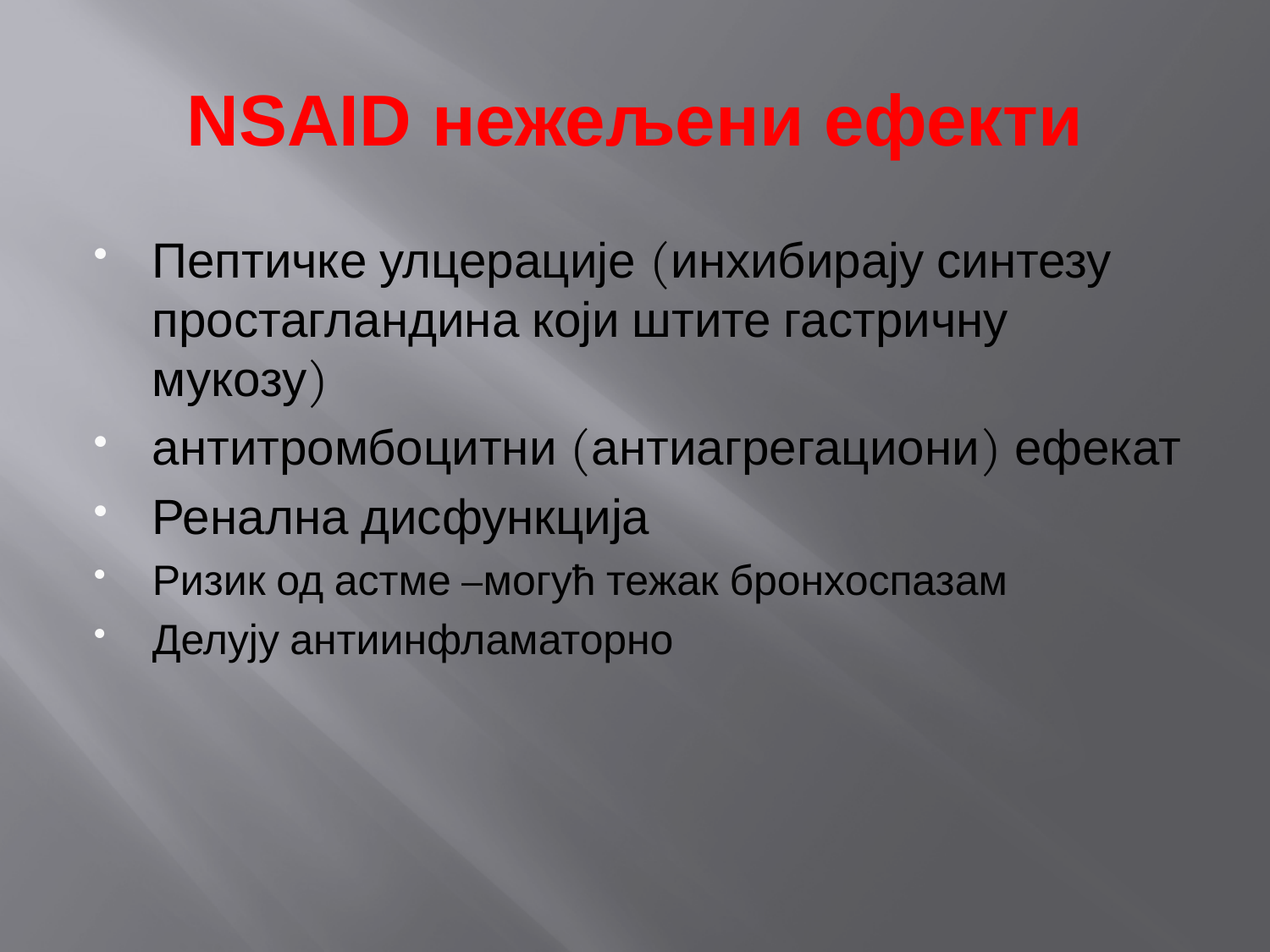

# NSAID нежељени ефекти
Пептичке улцерације (инхибирају синтезу простагландина који штите гастричну мукозу)
антитромбоцитни (антиагрегациони) ефекат
Ренална дисфункција
Ризик од астме –могућ тежак бронхоспазам
Делују антиинфламаторно